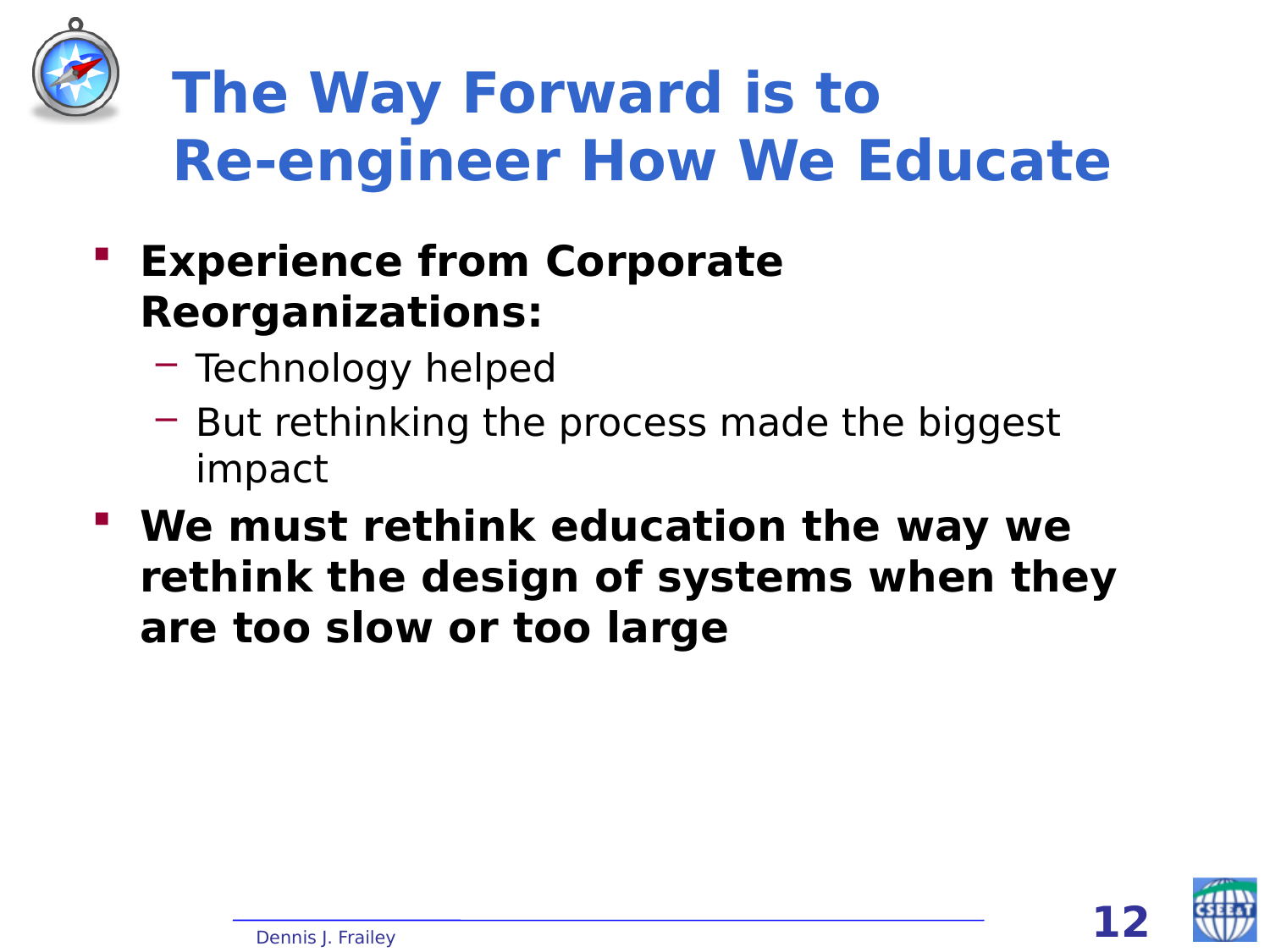

# The Way Forward is to Re-engineer How We Educate
Experience from Corporate Reorganizations:
Technology helped
But rethinking the process made the biggest impact
We must rethink education the way we rethink the design of systems when they are too slow or too large